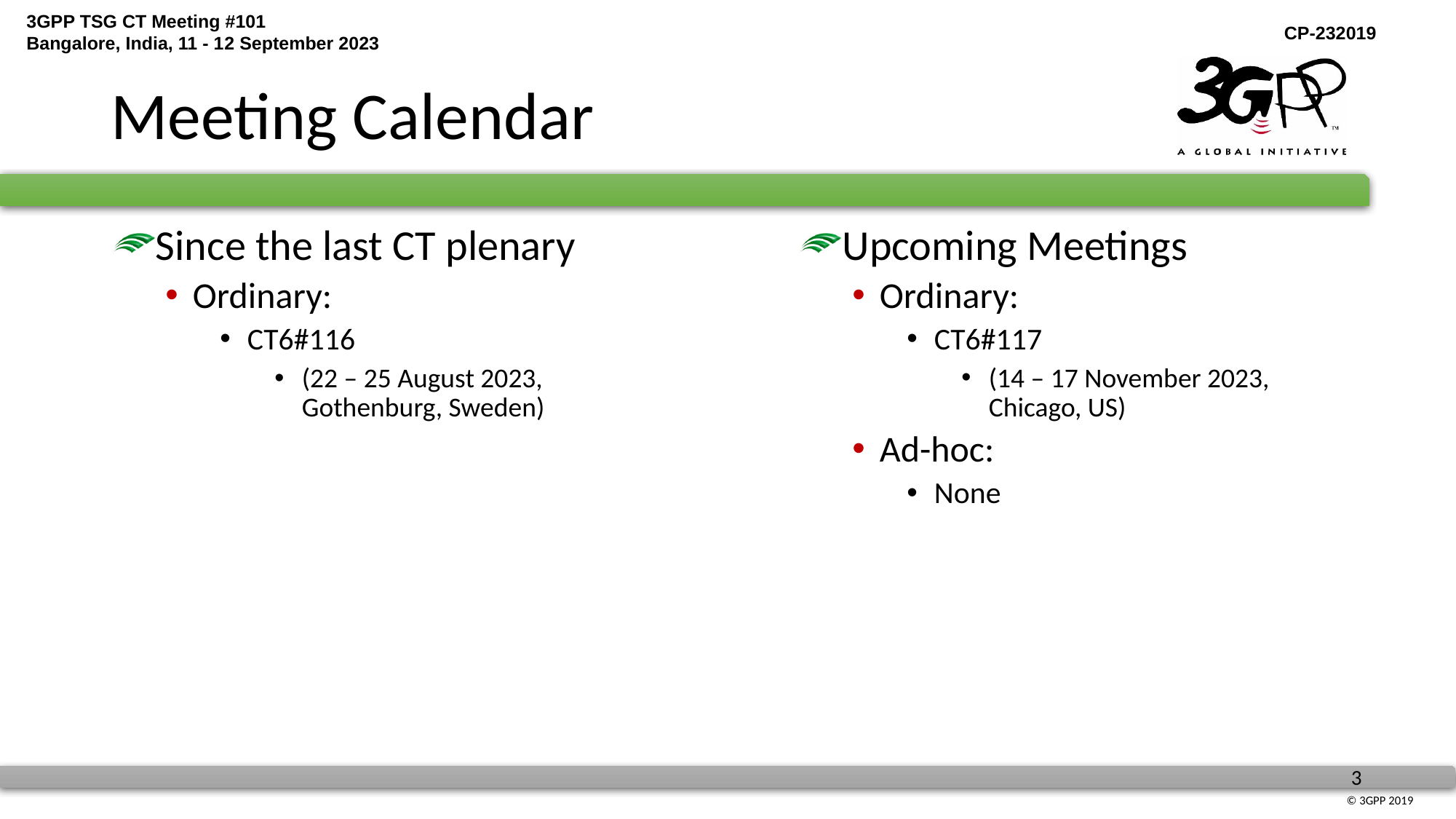

# Meeting Calendar
Since the last CT plenary
Ordinary:
CT6#116
(22 – 25 August 2023, Gothenburg, Sweden)
Upcoming Meetings
Ordinary:
CT6#117
(14 – 17 November 2023, Chicago, US)
Ad-hoc:
None